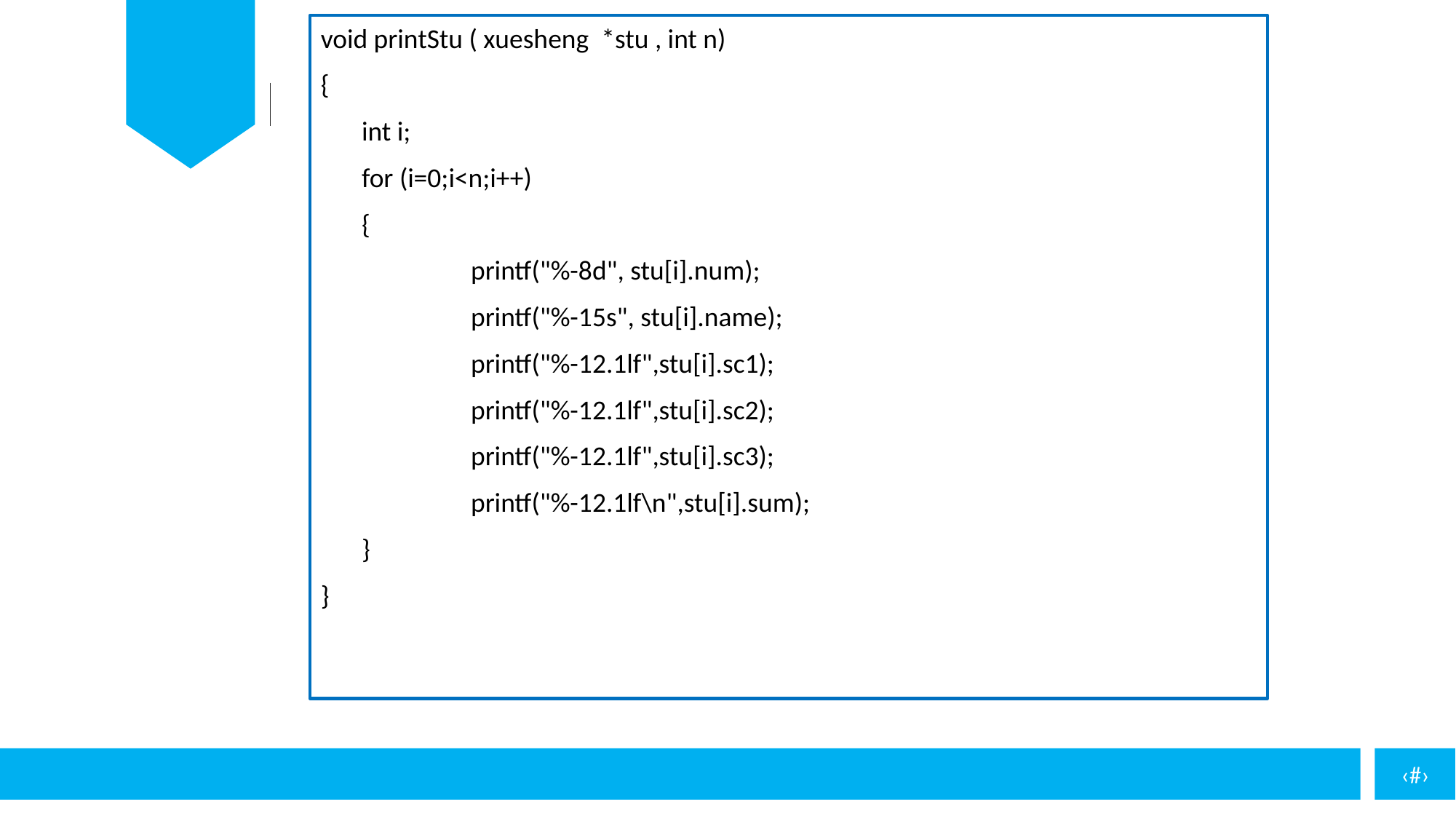

void printStu ( xuesheng  *stu , int n)
{
	int i;
	for (i=0;i<n;i++)
	{
		printf("%-8d", stu[i].num);
		printf("%-15s", stu[i].name);
		printf("%-12.1lf",stu[i].sc1);
		printf("%-12.1lf",stu[i].sc2);
		printf("%-12.1lf",stu[i].sc3);
		printf("%-12.1lf\n",stu[i].sum);
	}
}